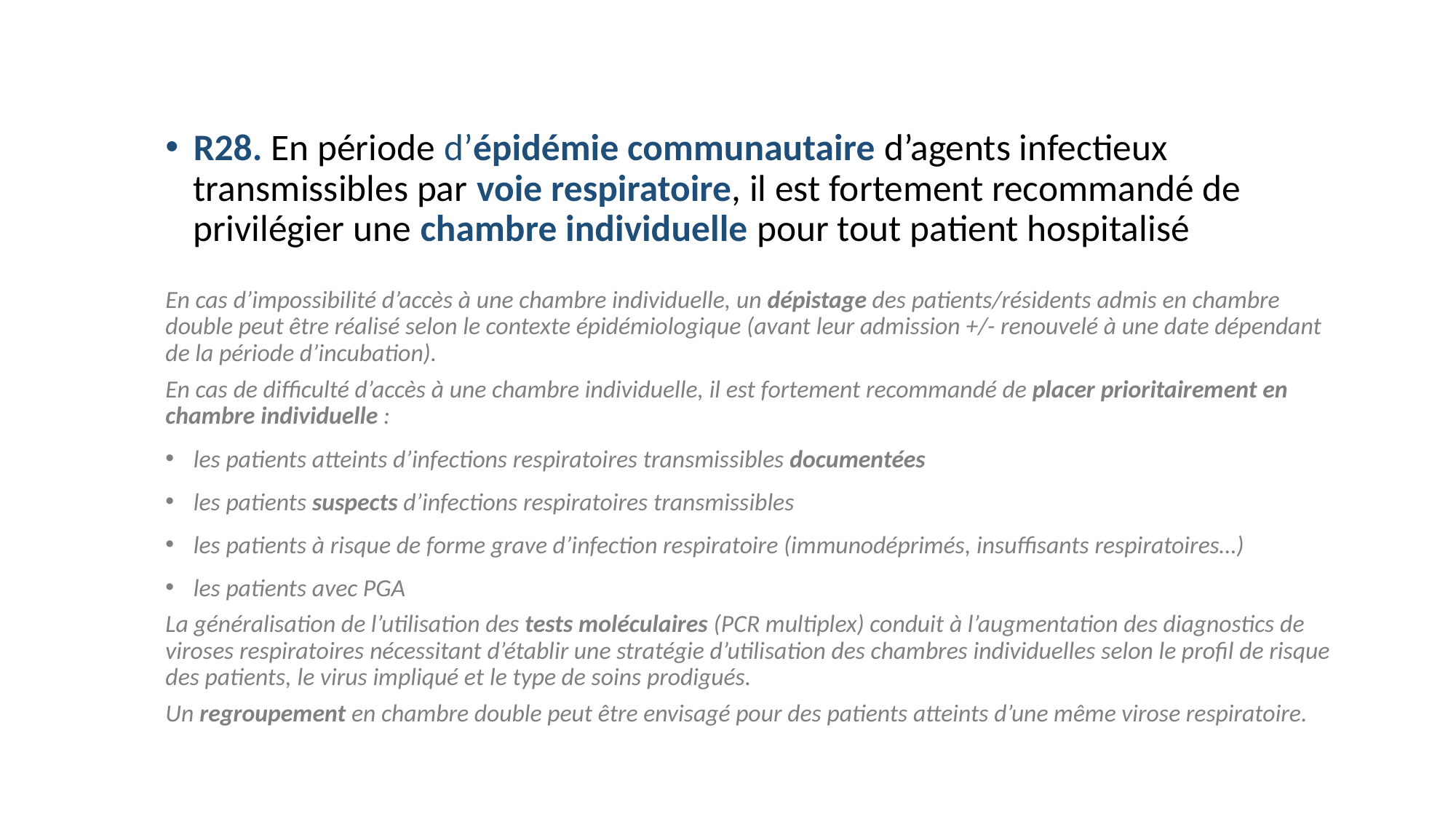

R28. En période d’épidémie communautaire d’agents infectieux transmissibles par voie respiratoire, il est fortement recommandé de privilégier une chambre individuelle pour tout patient hospitalisé

En cas d’impossibilité d’accès à une chambre individuelle, un dépistage des patients/résidents admis en chambre double peut être réalisé selon le contexte épidémiologique (avant leur admission +/- renouvelé à une date dépendant de la période d’incubation).
En cas de difficulté d’accès à une chambre individuelle, il est fortement recommandé de placer prioritairement en chambre individuelle :
les patients atteints d’infections respiratoires transmissibles documentées
les patients suspects d’infections respiratoires transmissibles
les patients à risque de forme grave d’infection respiratoire (immunodéprimés, insuffisants respiratoires…)
les patients avec PGA
La généralisation de l’utilisation des tests moléculaires (PCR multiplex) conduit à l’augmentation des diagnostics de viroses respiratoires nécessitant d’établir une stratégie d’utilisation des chambres individuelles selon le profil de risque des patients, le virus impliqué et le type de soins prodigués.
Un regroupement en chambre double peut être envisagé pour des patients atteints d’une même virose respiratoire.